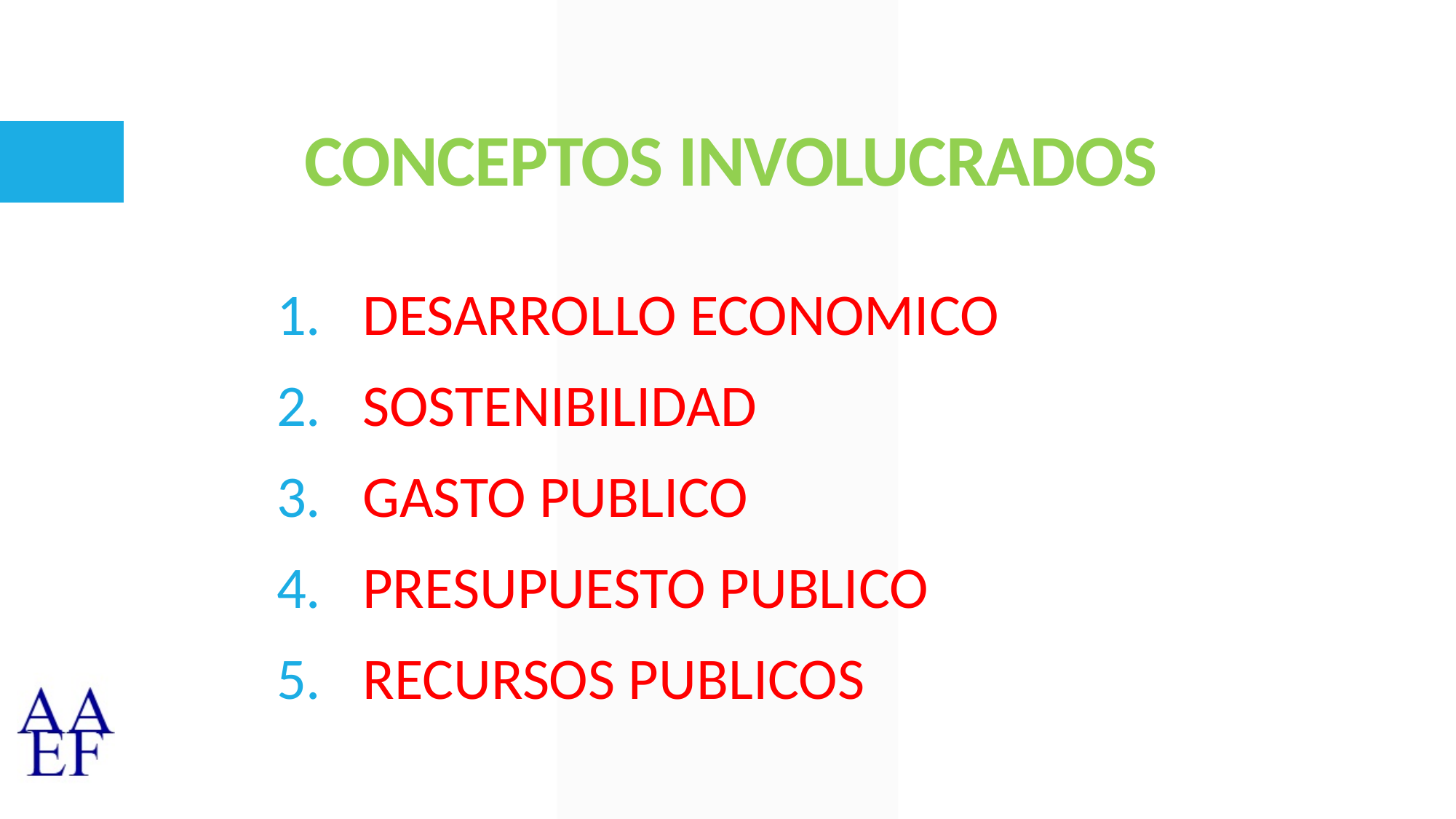

# CONCEPTOS INVOLUCRADOS
DESARROLLO ECONOMICO
SOSTENIBILIDAD
GASTO PUBLICO
PRESUPUESTO PUBLICO
RECURSOS PUBLICOS